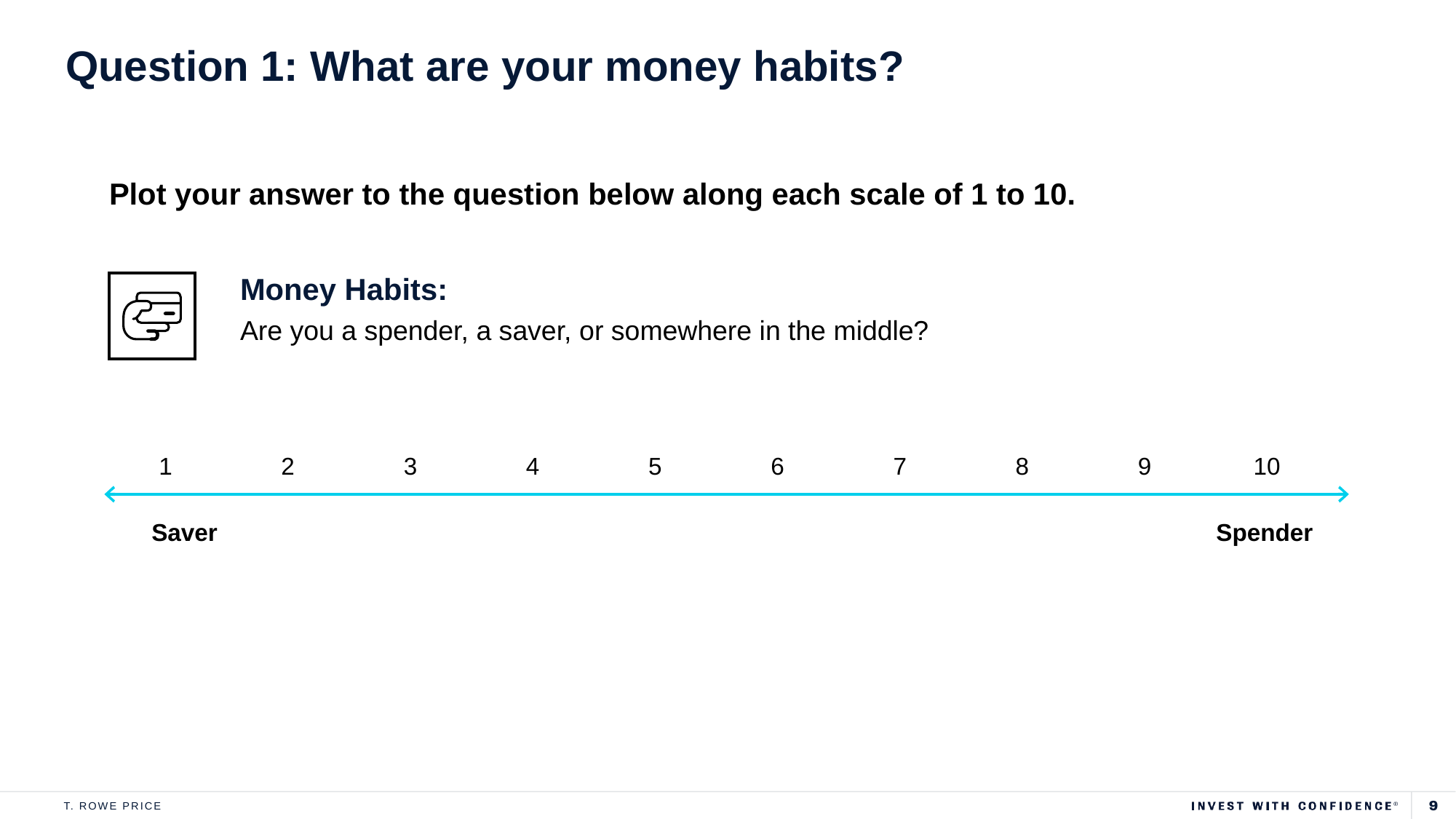

# Question 1: What are your money habits?
Plot your answer to the question below along each scale of 1 to 10.

Money Habits:
Are you a spender, a saver, or somewhere in the middle?

| 1 | 2 | 3 | 4 | 5 | 6 | 7 | 8 | 9 | 10 |
| --- | --- | --- | --- | --- | --- | --- | --- | --- | --- |
Saver
Spender